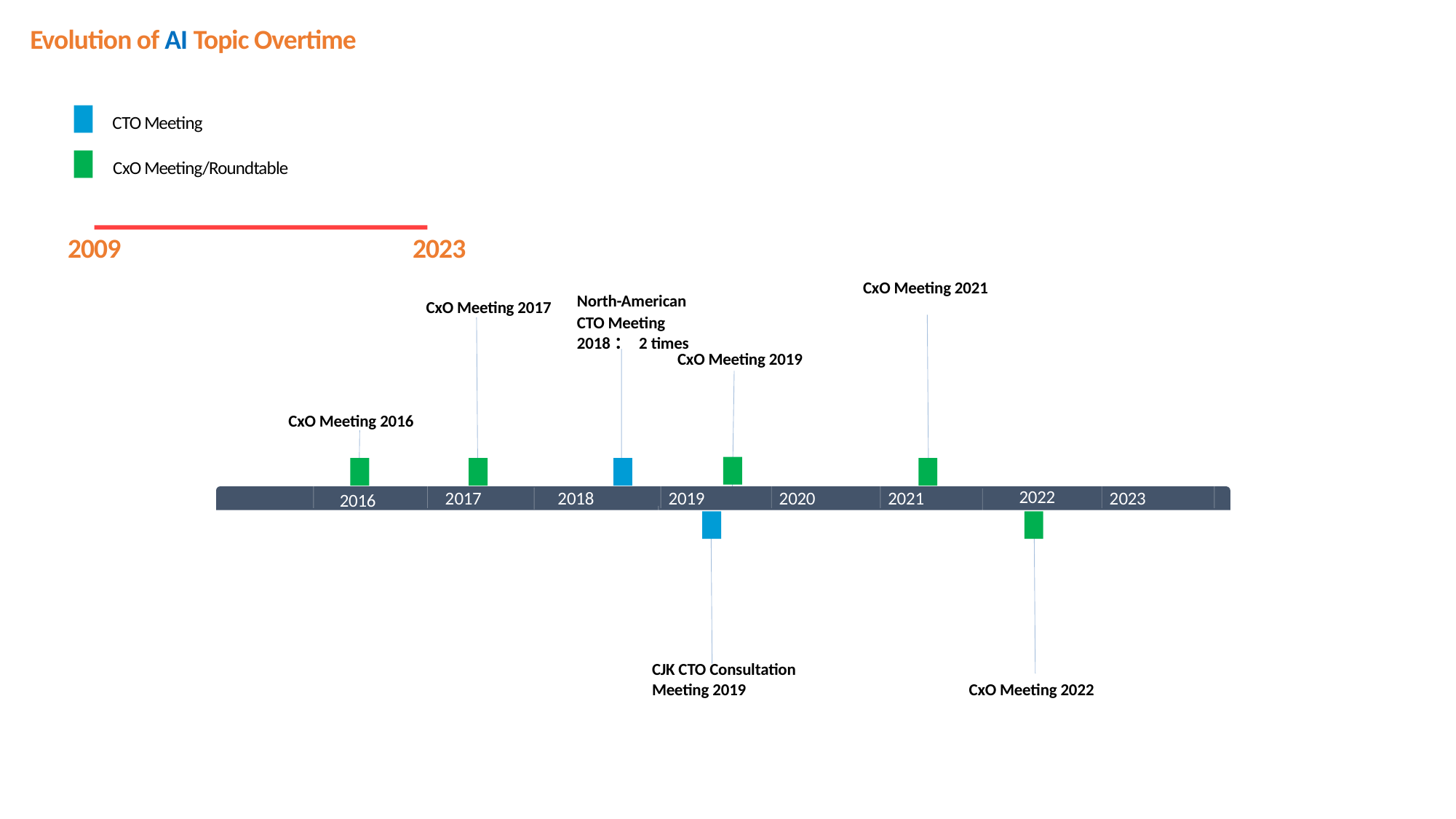

Evolution of AI Topic Overtime

CTO Meeting

CxO Meeting/Roundtable

2009
2023
CxO Meeting 2021
North-American CTO Meeting 2018： 2 times
CxO Meeting 2017
CxO Meeting 2019
CxO Meeting 2016

2022
2017
2018
2019
2020
2021
2023

2016

2024
CJK CTO Consultation Meeting 2019
CxO Meeting 2022